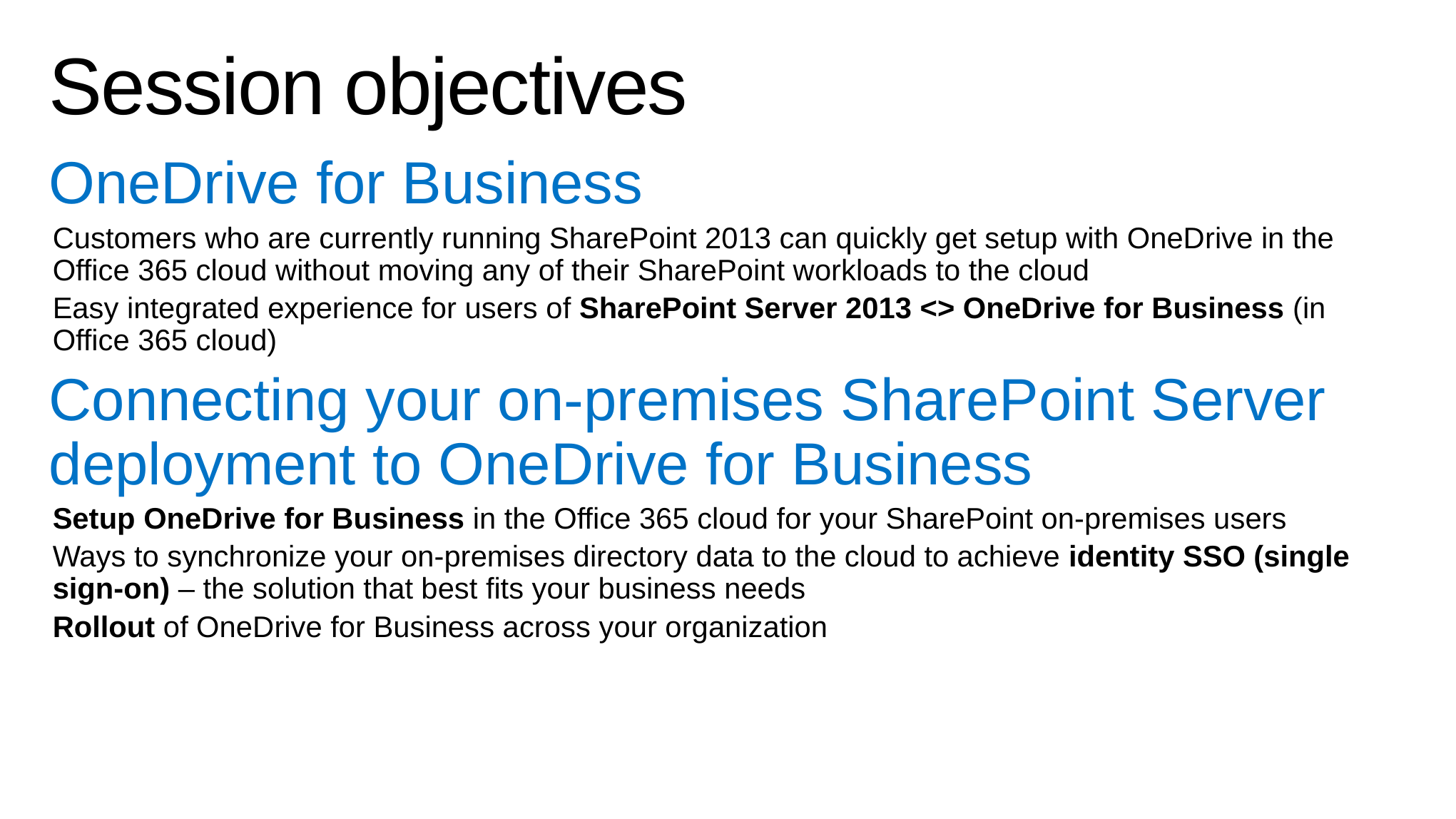

# Session objectives
OneDrive for Business
Customers who are currently running SharePoint 2013 can quickly get setup with OneDrive in the Office 365 cloud without moving any of their SharePoint workloads to the cloud
Easy integrated experience for users of SharePoint Server 2013 <> OneDrive for Business (in Office 365 cloud)
Connecting your on-premises SharePoint Server deployment to OneDrive for Business
Setup OneDrive for Business in the Office 365 cloud for your SharePoint on-premises users
Ways to synchronize your on-premises directory data to the cloud to achieve identity SSO (single sign-on) – the solution that best fits your business needs
Rollout of OneDrive for Business across your organization